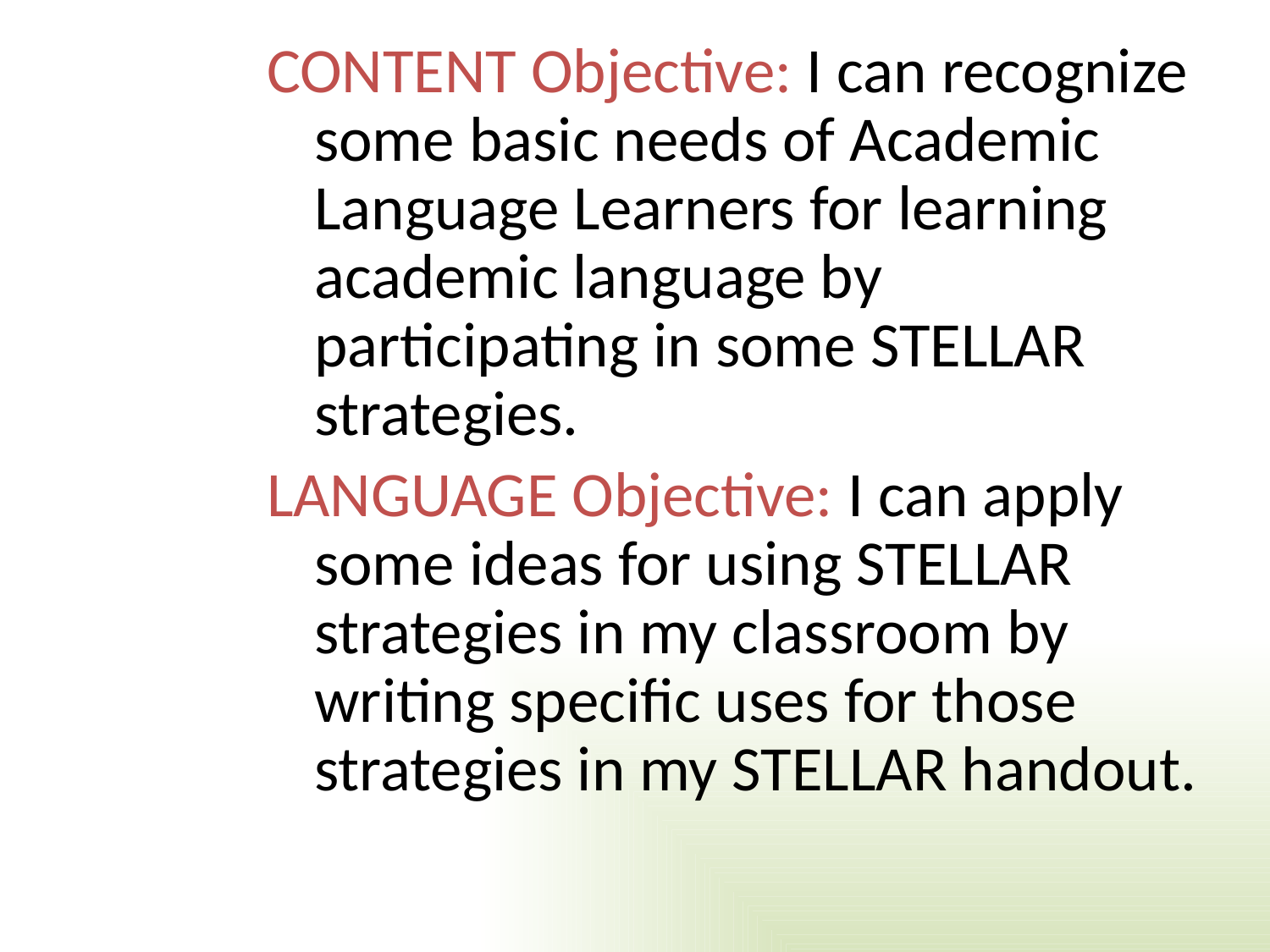

CONTENT Objective: I can recognize some basic needs of Academic Language Learners for learning academic language by participating in some STELLAR strategies.
LANGUAGE Objective: I can apply some ideas for using STELLAR strategies in my classroom by writing specific uses for those strategies in my STELLAR handout.